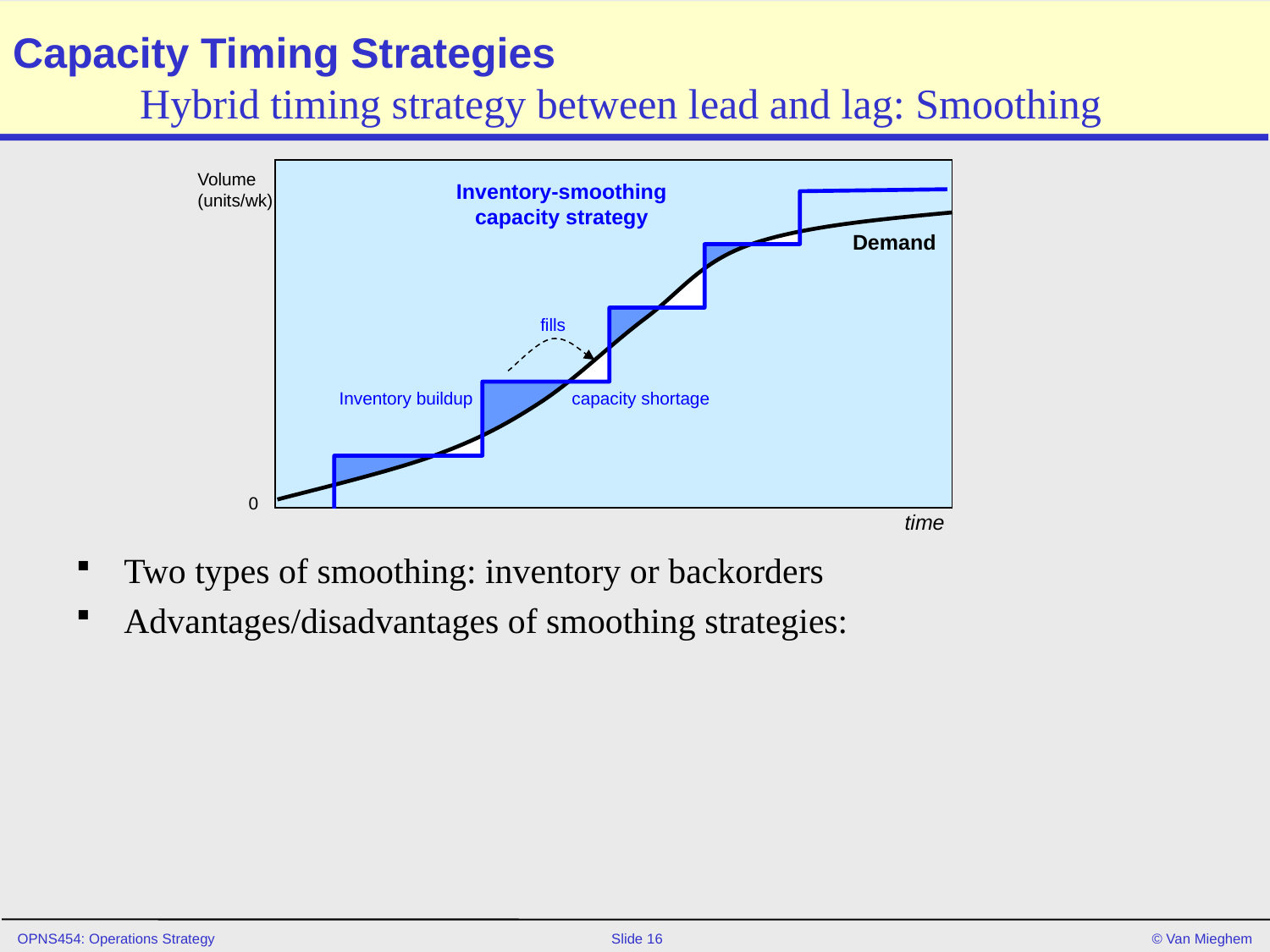

# Capacity Timing Strategies Hybrid timing strategy between lead and lag: Smoothing

Volume
(units/wk)
Inventory-smoothing
capacity strategy

Demand

fills

Inventory buildup
capacity shortage

0
time
Two types of smoothing: inventory or backorders
Advantages/disadvantages of smoothing strategies: